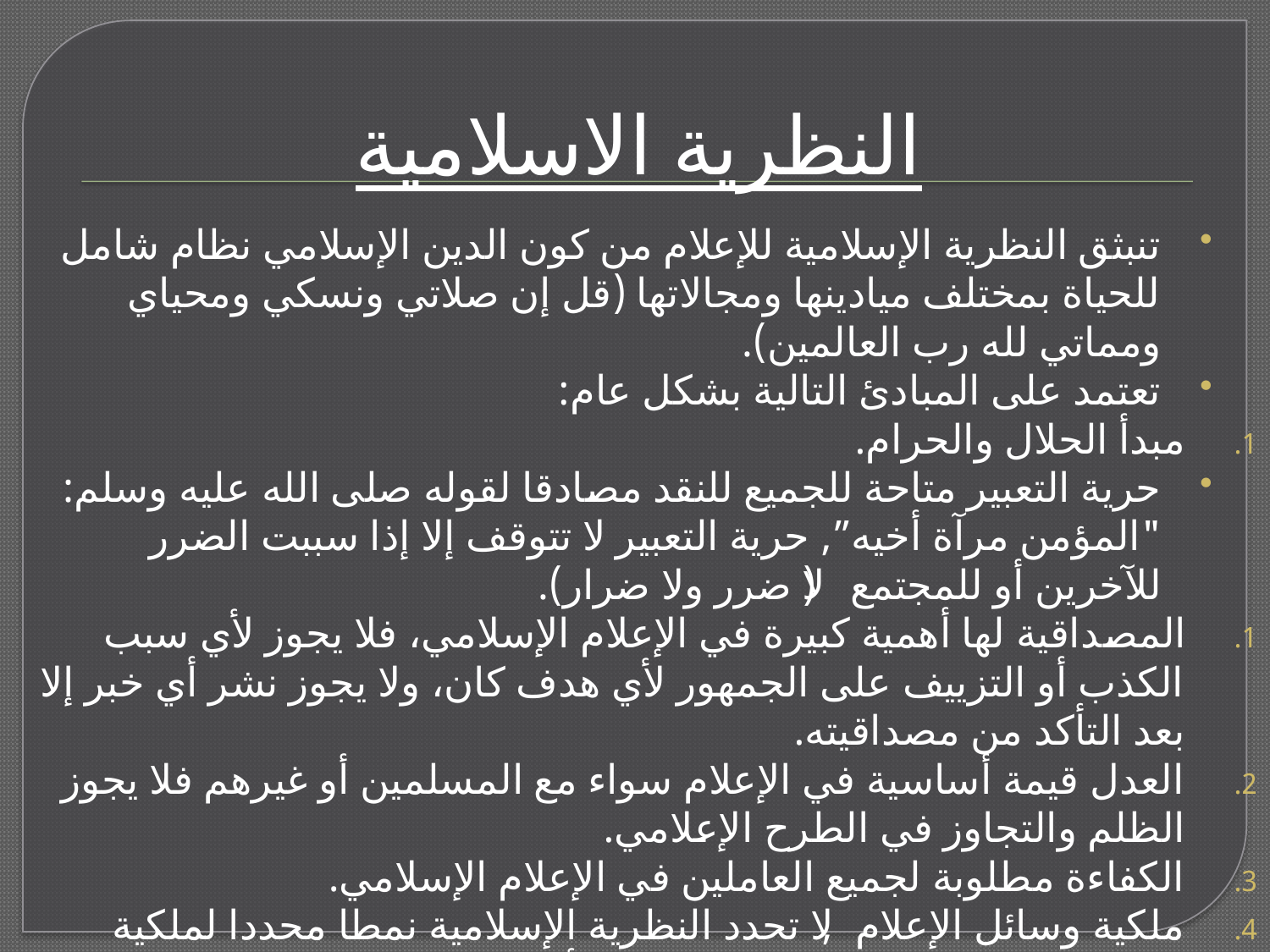

# النظرية الاسلامية
تنبثق النظرية الإسلامية للإعلام من كون الدين الإسلامي نظام شامل للحياة بمختلف ميادينها ومجالاتها (قل إن صلاتي ونسكي ومحياي ومماتي لله رب العالمين).
تعتمد على المبادئ التالية بشكل عام:
مبدأ الحلال والحرام.
حرية التعبير متاحة للجميع للنقد مصادقا لقوله صلى الله عليه وسلم: "المؤمن مرآة أخيه”, حرية التعبير لا تتوقف إلا إذا سببت الضرر للآخرين أو للمجتمع (لا ضرر ولا ضرار).
المصداقية لها أهمية كبيرة في الإعلام الإسلامي، فلا يجوز لأي سبب الكذب أو التزييف على الجمهور لأي هدف كان، ولا يجوز نشر أي خبر إلا بعد التأكد من مصداقيته.
العدل قيمة أساسية في الإعلام سواء مع المسلمين أو غيرهم فلا يجوز الظلم والتجاوز في الطرح الإعلامي.
الكفاءة مطلوبة لجميع العاملين في الإعلام الإسلامي.
ملكية وسائل الإعلام, لا تحدد النظرية الإسلامية نمطا محددا لملكية وسائل الإعلام، فيمكن ان تكون عامة أو خاصة. وحرية امتلاكها متاحة للجميع ضمن إطار ضوابط الإعلام الإسلامي.